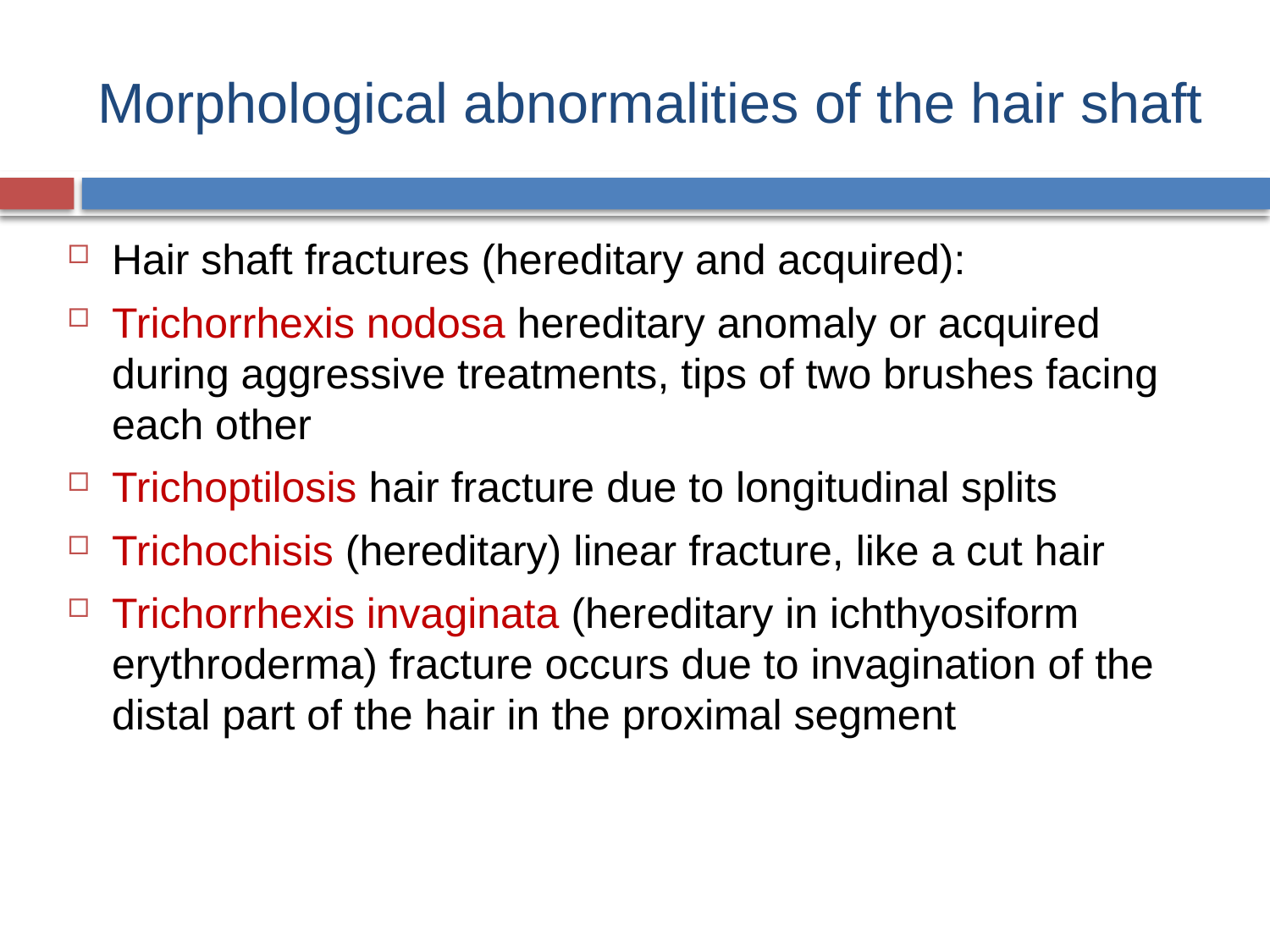

# Morphological abnormalities of the hair shaft
Hair shaft fractures (hereditary and acquired):
Trichorrhexis nodosa hereditary anomaly or acquired during aggressive treatments, tips of two brushes facing each other
Trichoptilosis hair fracture due to longitudinal splits
Trichochisis (hereditary) linear fracture, like a cut hair
Trichorrhexis invaginata (hereditary in ichthyosiform erythroderma) fracture occurs due to invagination of the distal part of the hair in the proximal segment